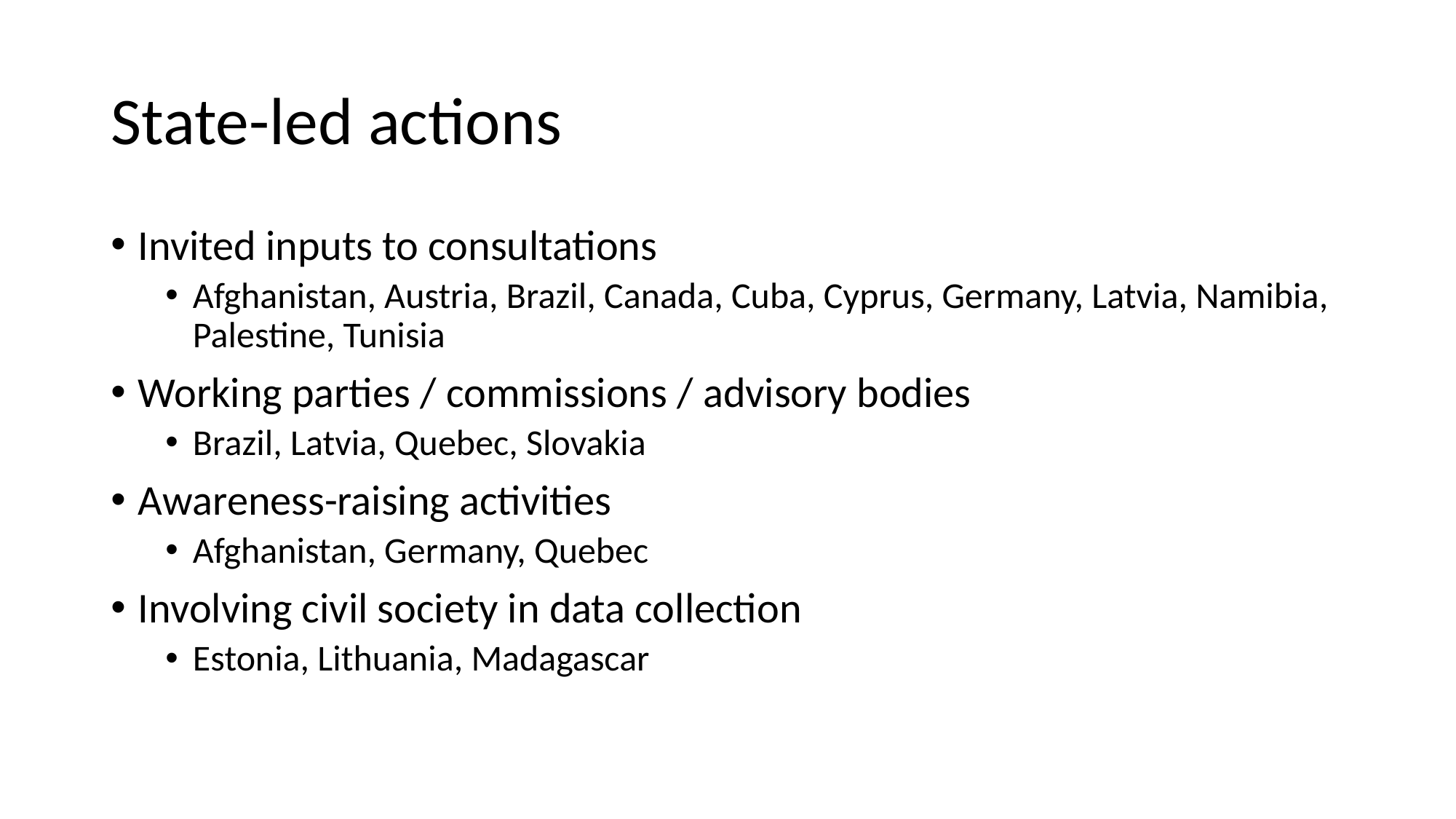

# State-led actions
Invited inputs to consultations
Afghanistan, Austria, Brazil, Canada, Cuba, Cyprus, Germany, Latvia, Namibia, Palestine, Tunisia
Working parties / commissions / advisory bodies
Brazil, Latvia, Quebec, Slovakia
Awareness-raising activities
Afghanistan, Germany, Quebec
Involving civil society in data collection
Estonia, Lithuania, Madagascar